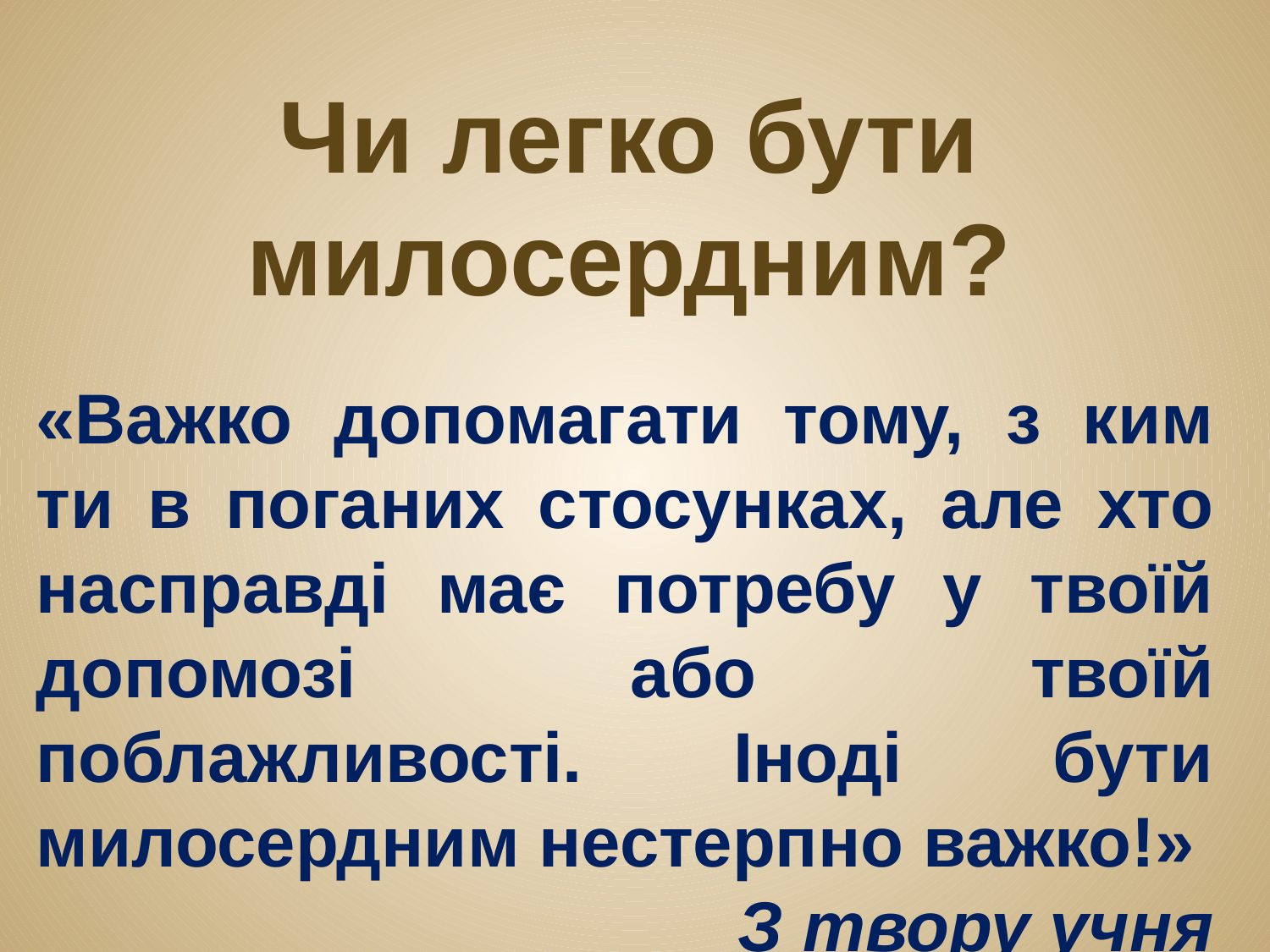

# Чи легко бути милосердним?
«Важко допомагати тому, з ким ти в поганих стосунках, але хто насправді має потребу у твоїй допомозі або твоїй поблажливості. Іноді бути милосердним нестерпно важко!»
З твору учня